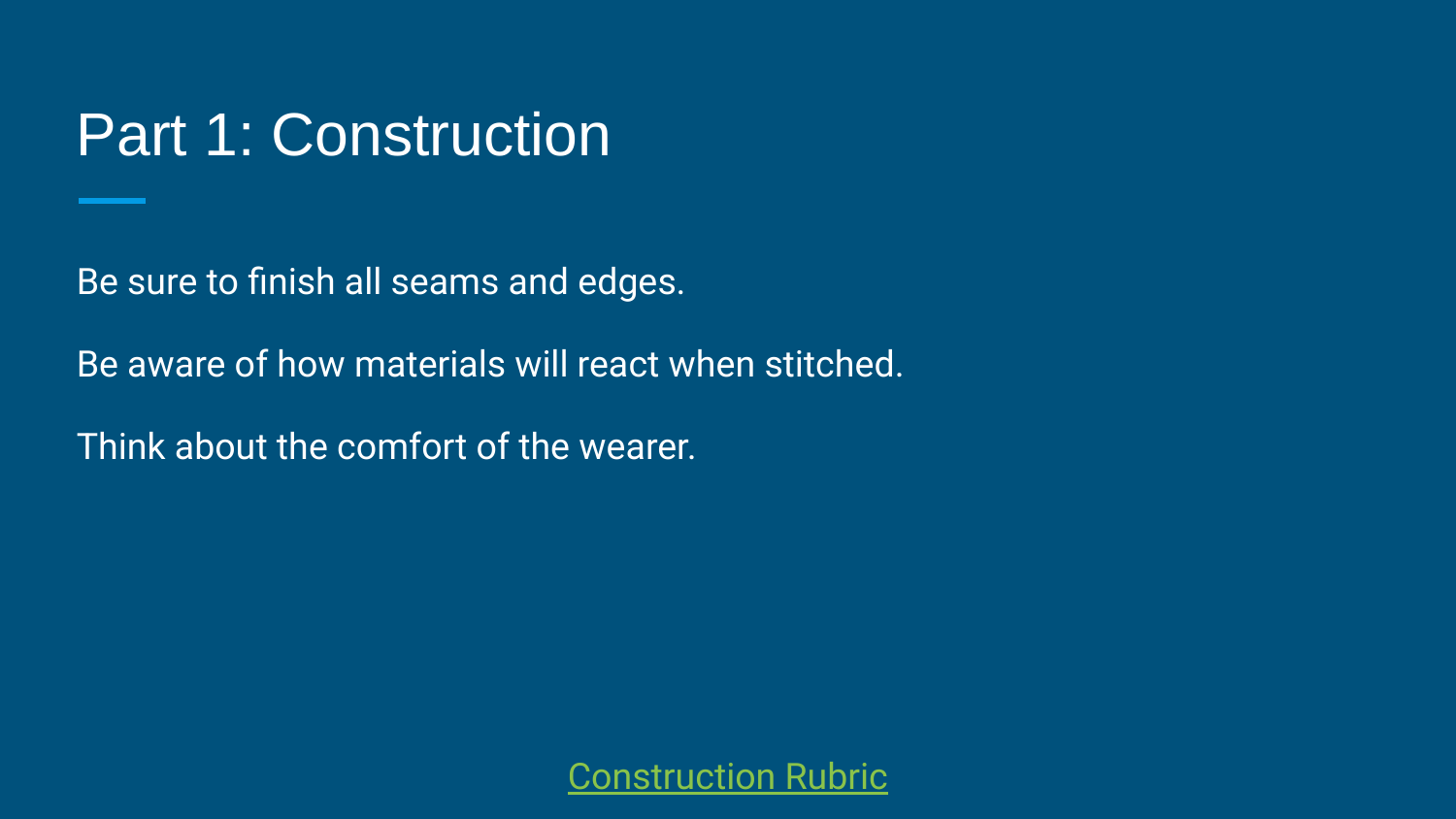

# Part 1: Construction
Be sure to finish all seams and edges.
Be aware of how materials will react when stitched.
Think about the comfort of the wearer.

Construction Rubric